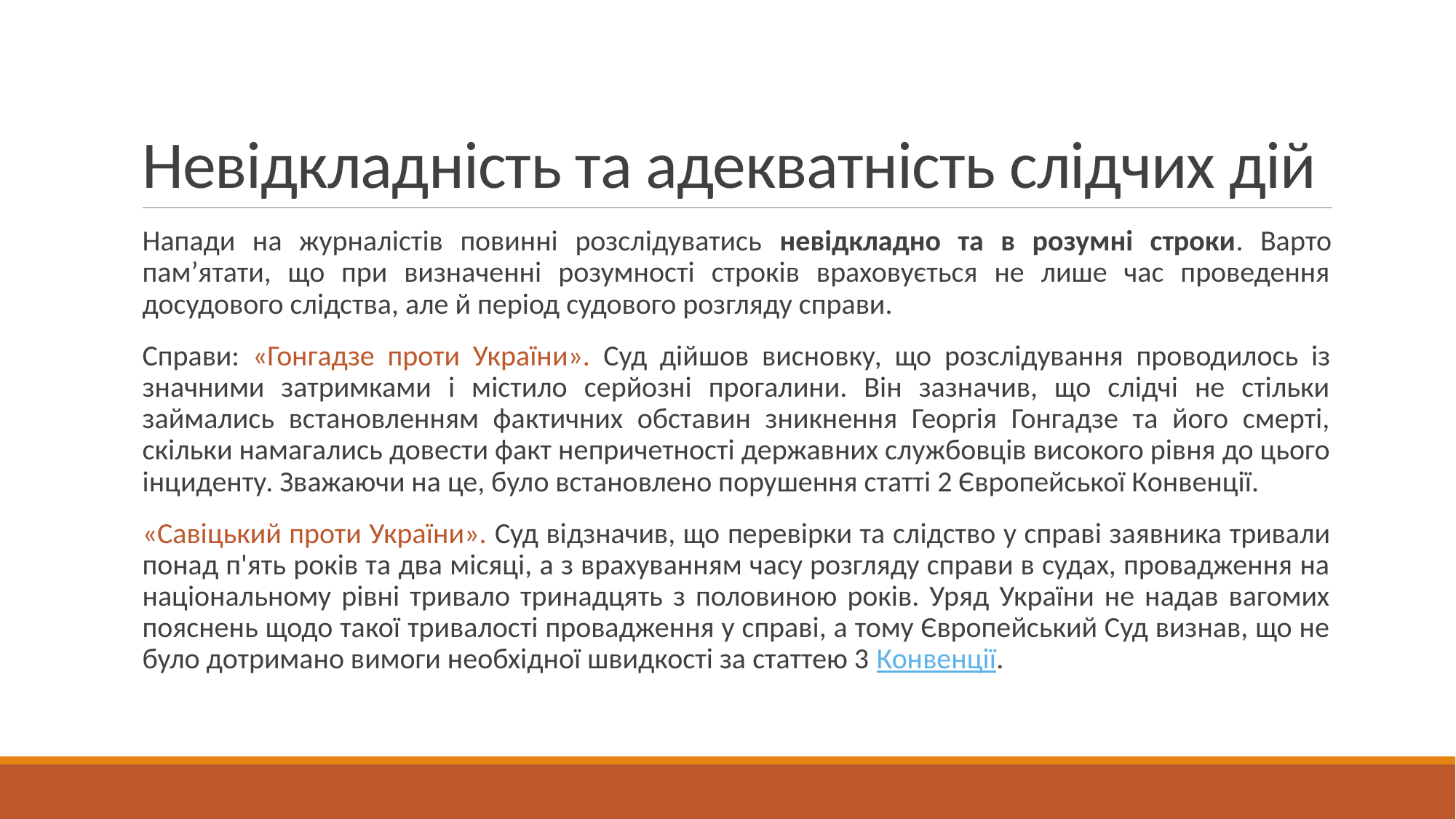

# Невідкладність та адекватність слідчих дій
Напади на журналістів повинні розслідуватись невідкладно та в розумні строки. Варто пам’ятати, що при визначенні розумності строків враховується не лише час проведення досудового слідства, але й період судового розгляду справи.
Справи: «Гонгадзе проти України». Суд дійшов висновку, що розслідування проводилось із значними затримками і містило серйозні прогалини. Він зазначив, що слідчі не стільки займались встановленням фактичних обставин зникнення Георгія Гонгадзе та його смерті, скільки намагались довести факт непричетності державних службовців високого рівня до цього інциденту. Зважаючи на це, було встановлено порушення статті 2 Європейської Конвенції.
«Савіцький проти України». Суд відзначив, що перевірки та слідство у справі заявника тривали понад п'ять років та два місяці, а з врахуванням часу розгляду справи в судах, провадження на національному рівні тривало тринадцять з половиною років. Уряд України не надав вагомих пояснень щодо такої тривалості провадження у справі, а тому Європейський Суд визнав, що не було дотримано вимоги необхідної швидкості за статтею 3 Конвенції.